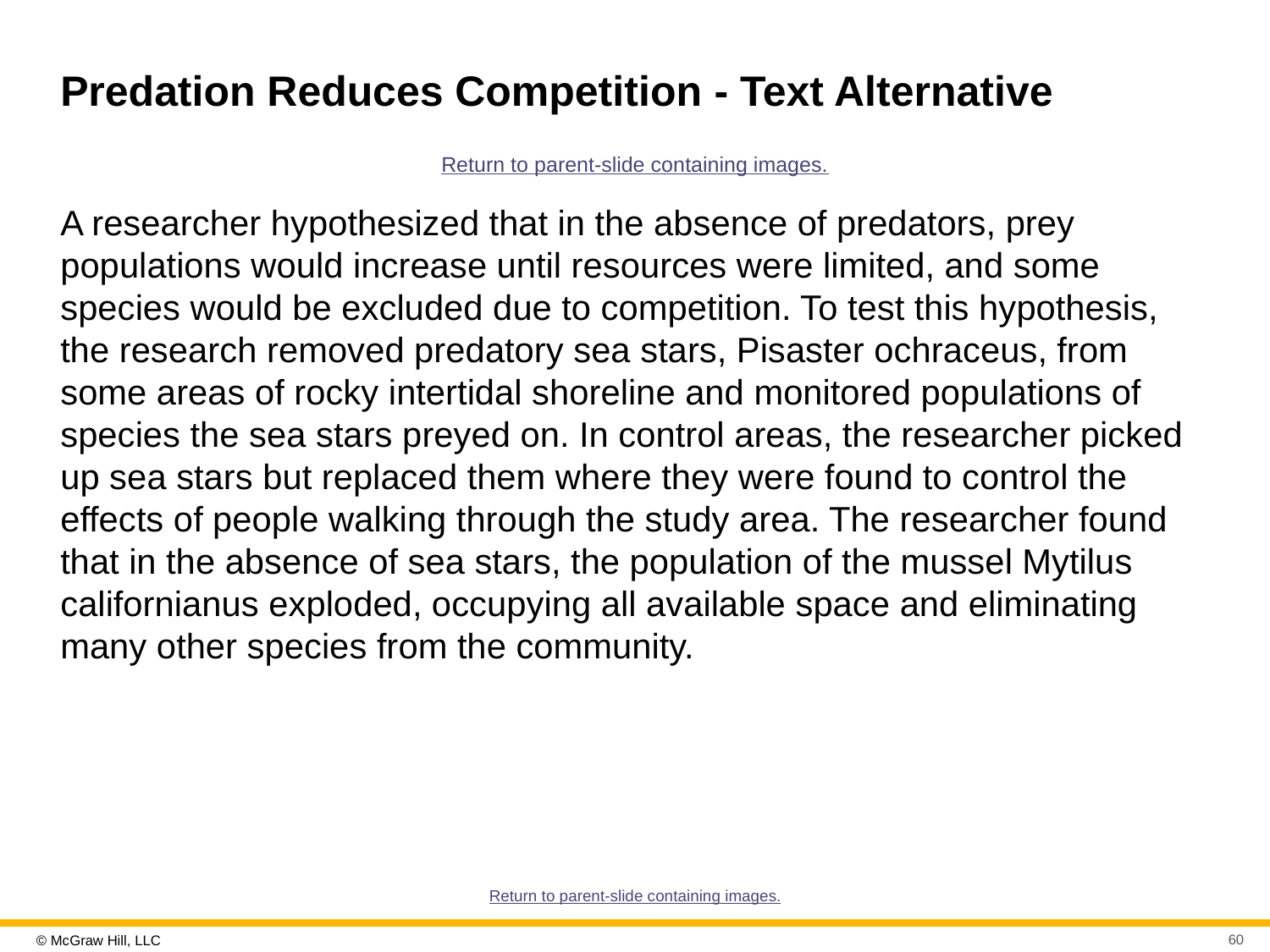

# Predation Reduces Competition - Text Alternative
Return to parent-slide containing images.
A researcher hypothesized that in the absence of predators, prey populations would increase until resources were limited, and some species would be excluded due to competition. To test this hypothesis, the research removed predatory sea stars, Pisaster ochraceus, from some areas of rocky intertidal shoreline and monitored populations of species the sea stars preyed on. In control areas, the researcher picked up sea stars but replaced them where they were found to control the effects of people walking through the study area. The researcher found that in the absence of sea stars, the population of the mussel Mytilus californianus exploded, occupying all available space and eliminating many other species from the community.
Return to parent-slide containing images.
60